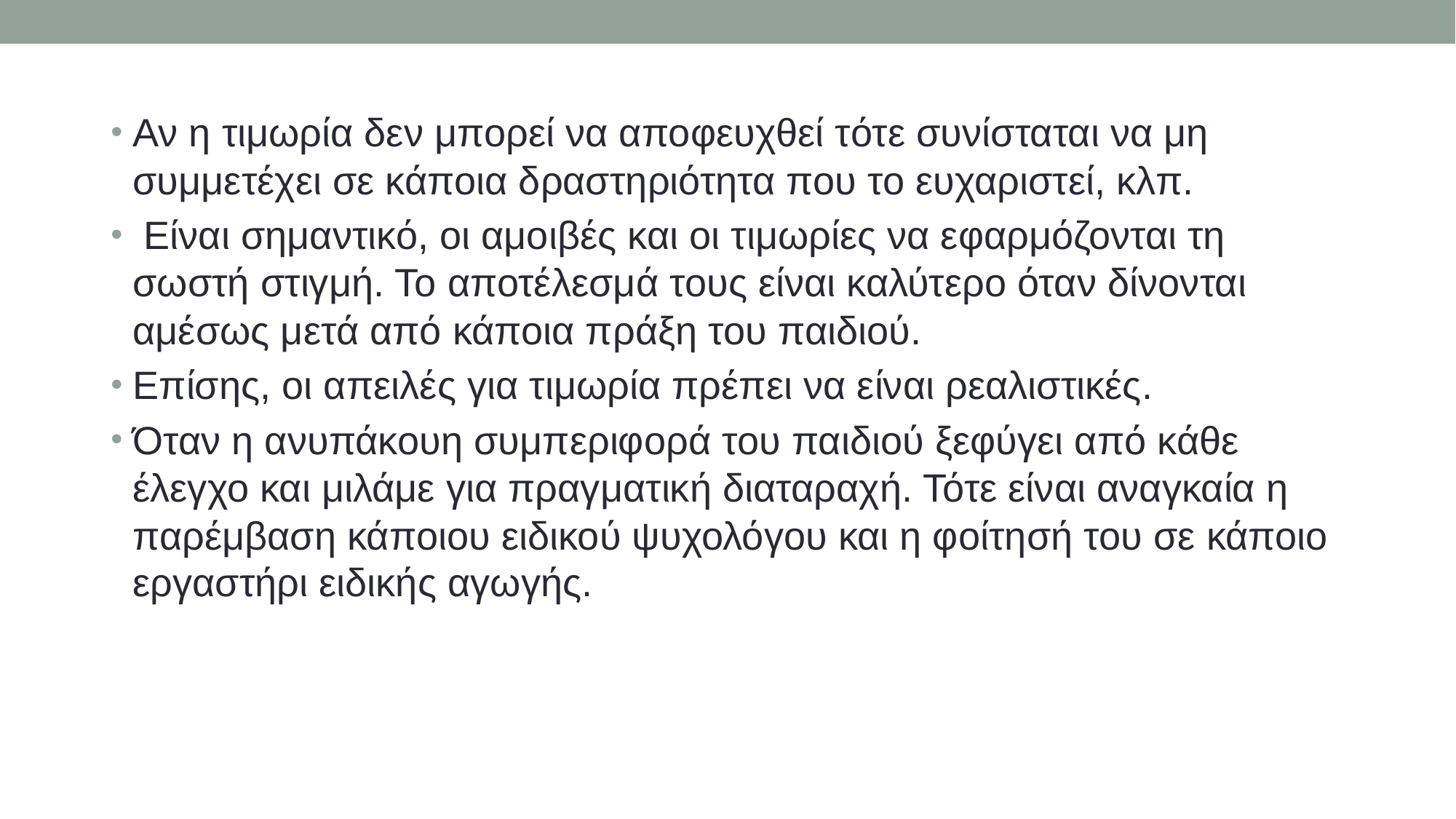

Αν η τιμωρία δεν μπορεί να αποφευχθεί τότε συνίσταται να μη συμμετέχει σε κάποια δραστηριότητα που το ευχαριστεί, κλπ.
 Είναι σημαντικό, οι αμοιβές και οι τιμωρίες να εφαρμόζονται τη σωστή στιγμή. Το αποτέλεσμά τους είναι καλύτερο όταν δίνονται αμέσως μετά από κάποια πράξη του παιδιού.
Επίσης, οι απειλές για τιμωρία πρέπει να είναι ρεαλιστικές.
Όταν η ανυπάκουη συμπεριφορά του παιδιού ξεφύγει από κάθε έλεγχο και μιλάμε για πραγματική διαταραχή. Τότε είναι αναγκαία η παρέμβαση κάποιου ειδικού ψυχολόγου και η φοίτησή του σε κάποιο εργαστήρι ειδικής αγωγής.